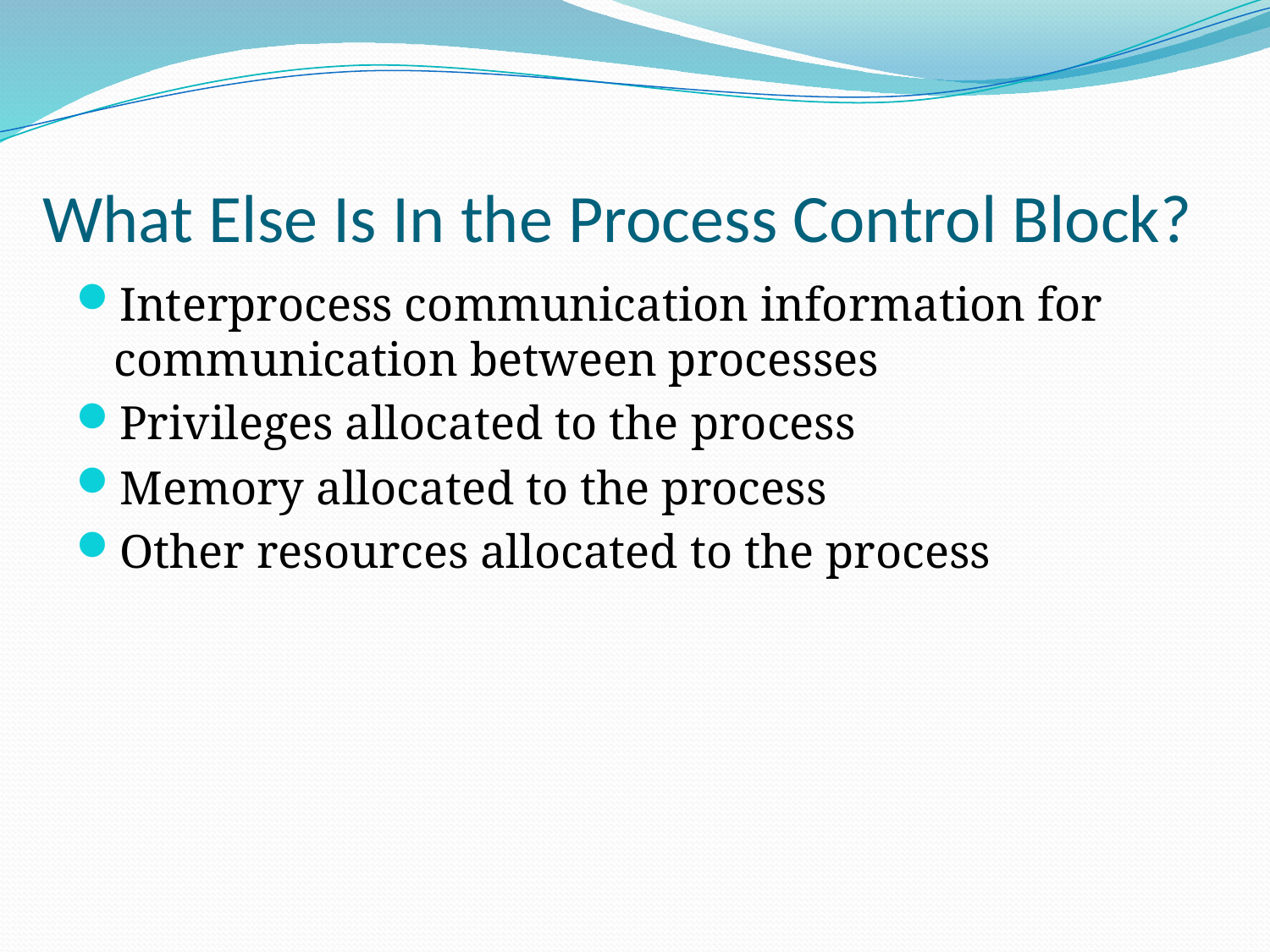

# What Else Is In the Process Control Block?
Interprocess communication information for communication between processes
Privileges allocated to the process
Memory allocated to the process
Other resources allocated to the process